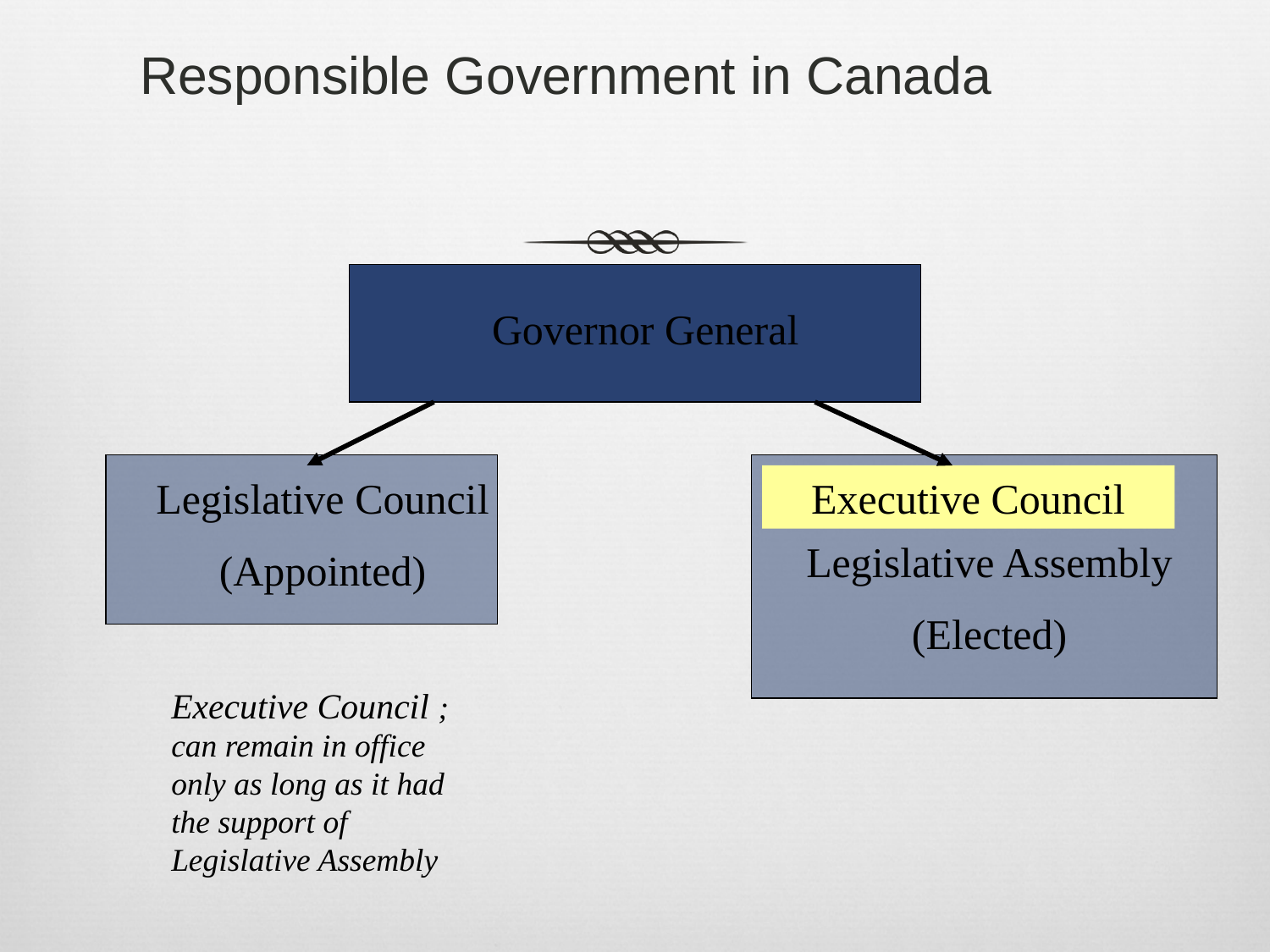

Responsible Government in Canada

Governor General

Legislative Council
(Appointed)
Executive Council
Legislative Assembly
(Elected)
Executive Council ; can remain in office only as long as it had the support of Legislative Assembly